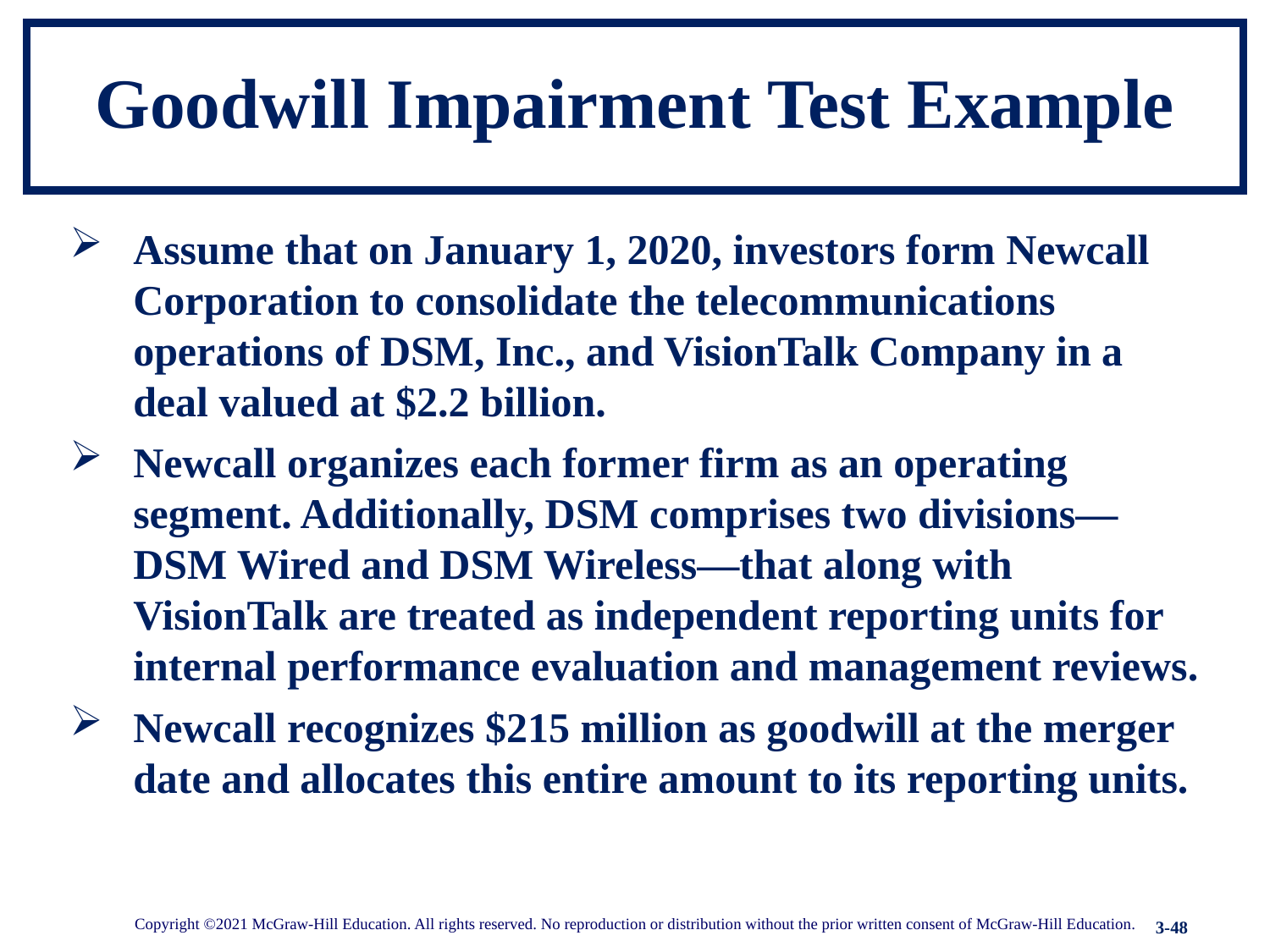

# Goodwill Impairment Test Example
Assume that on January 1, 2020, investors form Newcall Corporation to consolidate the telecommunications operations of DSM, Inc., and VisionTalk Company in a deal valued at $2.2 billion.
Newcall organizes each former firm as an operating segment. Additionally, DSM comprises two divisions—DSM Wired and DSM Wireless—that along with VisionTalk are treated as independent reporting units for internal performance evaluation and management reviews.
Newcall recognizes $215 million as goodwill at the merger date and allocates this entire amount to its reporting units.
Copyright ©2021 McGraw-Hill Education. All rights reserved. No reproduction or distribution without the prior written consent of McGraw-Hill Education.
3-48